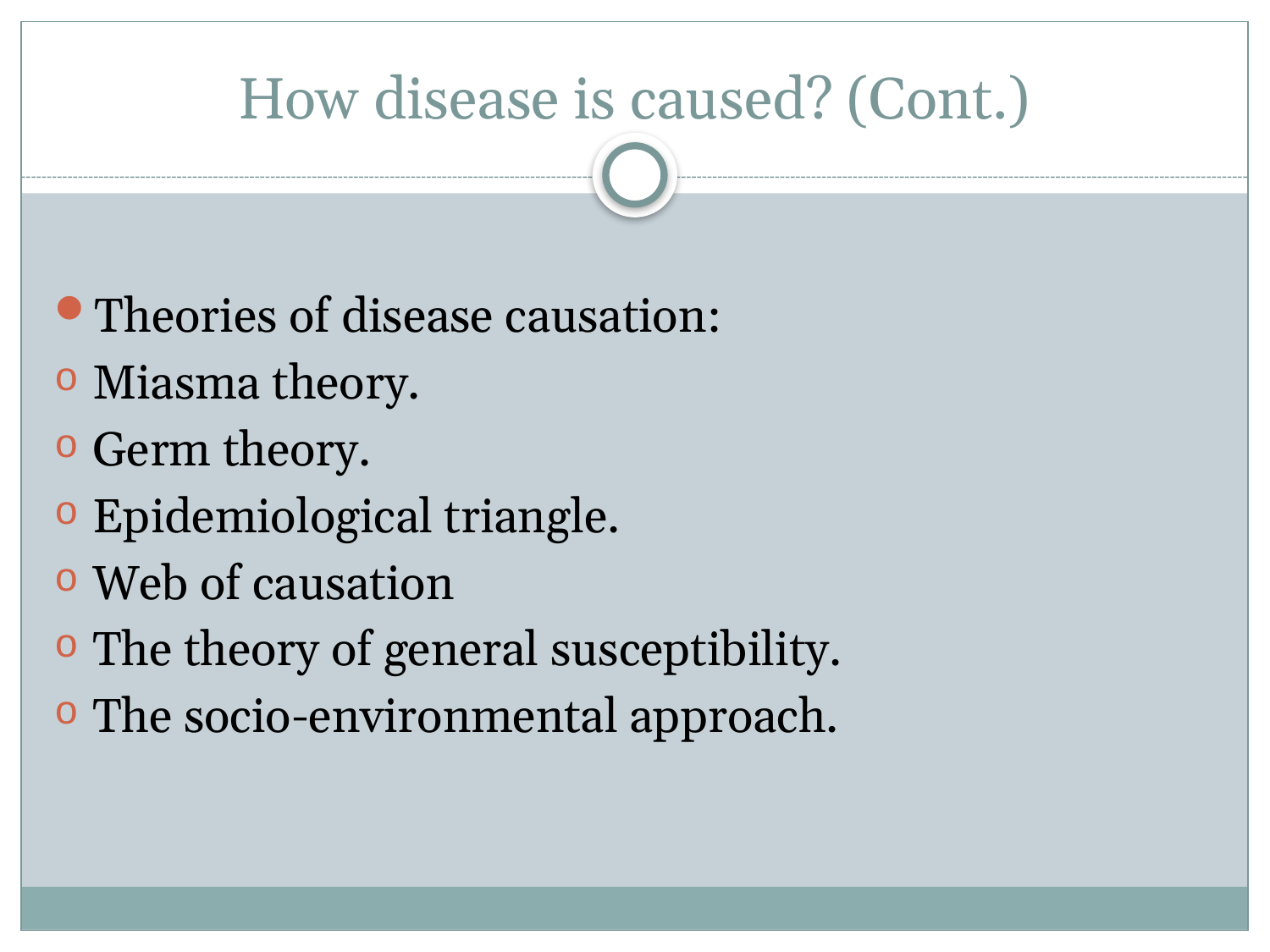

# How disease is caused? (Cont.)

Theories of disease causation:
Miasma theory.
Germ theory.
Epidemiological triangle.
Web of causation
The theory of general susceptibility.
The socio-environmental approach.